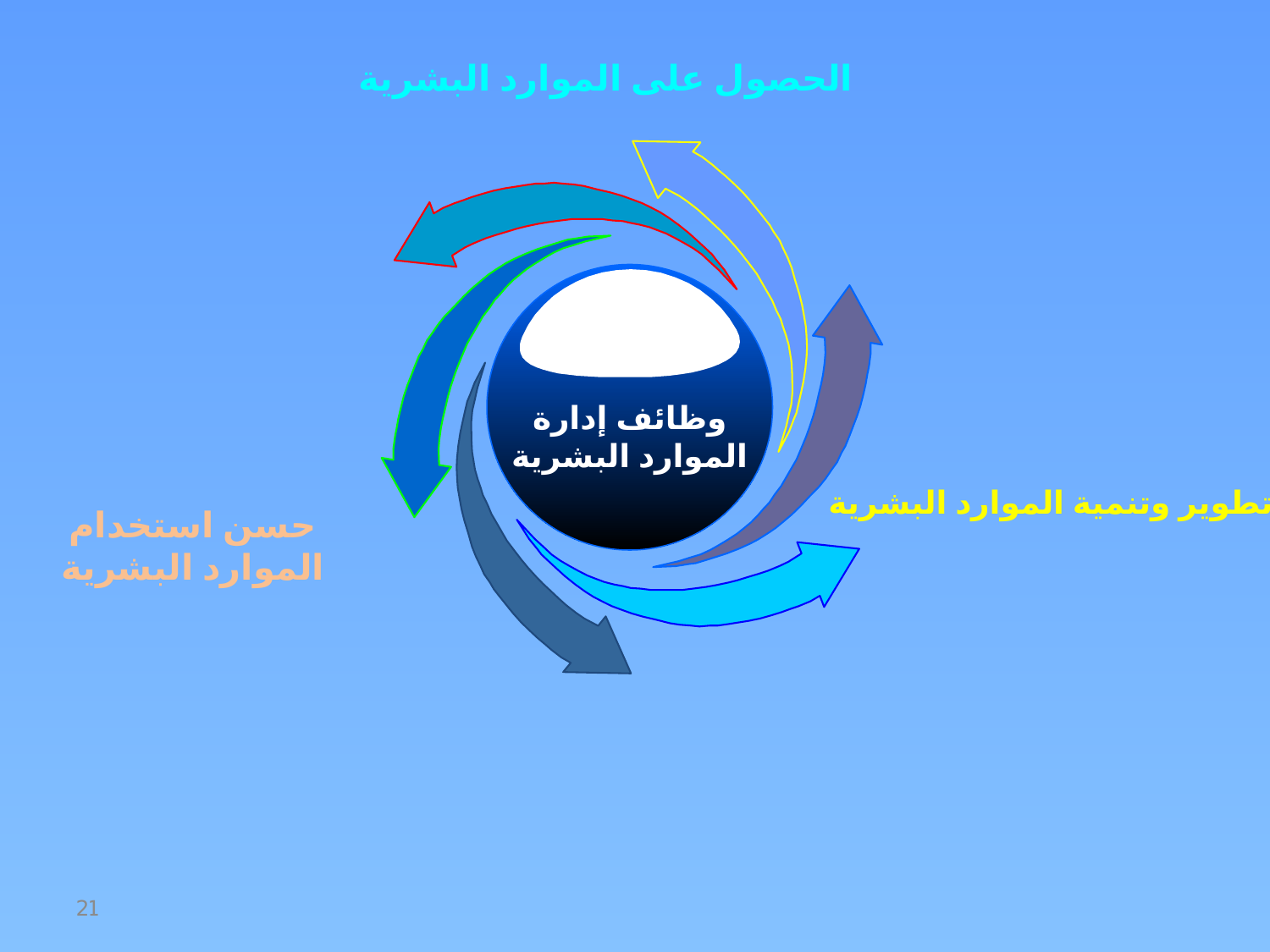

الحصول على الموارد البشرية

وظائف إدارة الموارد البشرية

تطوير وتنمية الموارد البشرية

حسن استخدام الموارد البشرية

21